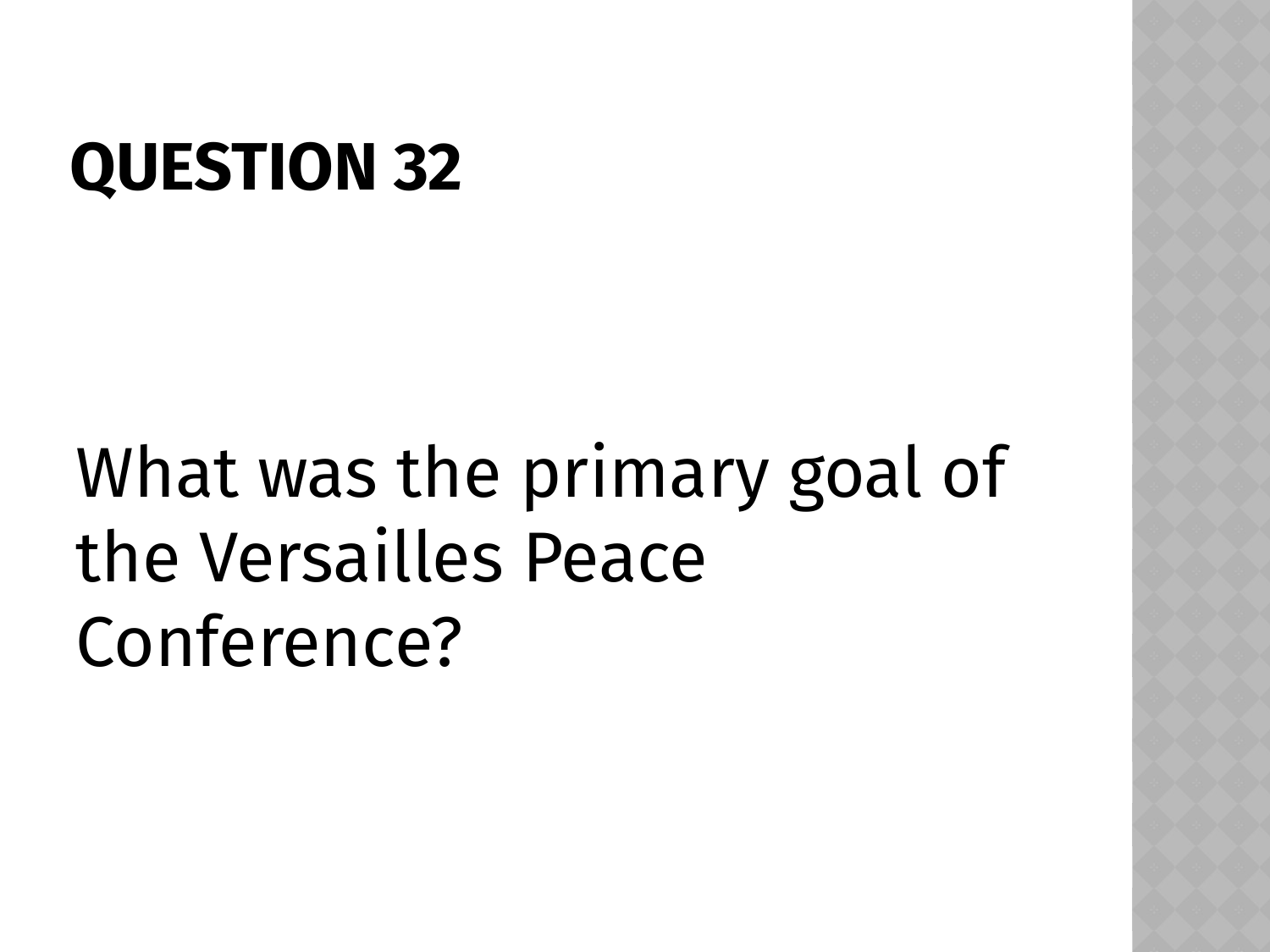

# Question 32

What was the primary goal of the Versailles Peace Conference?